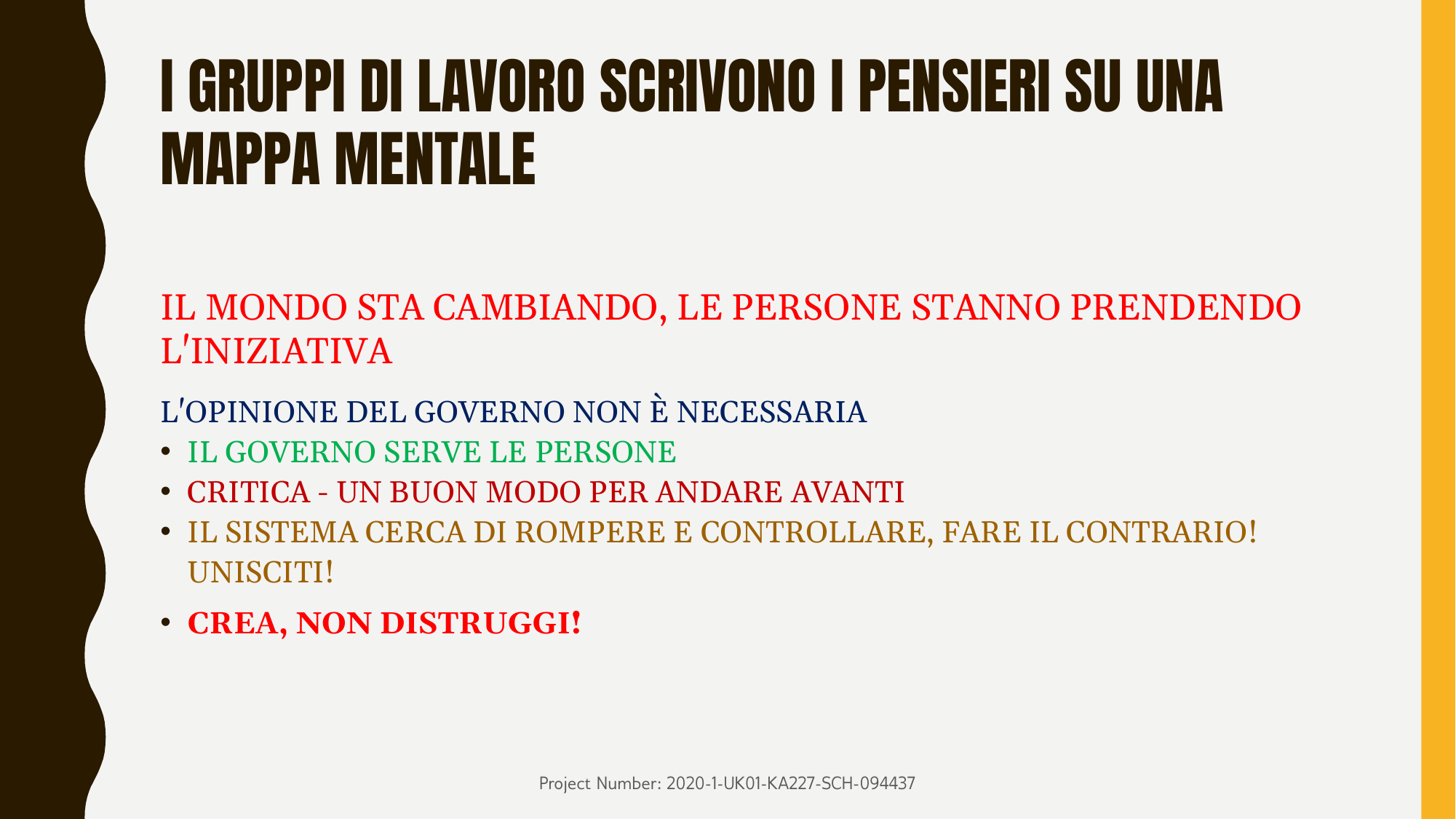

# I GRUPPI DI LAVORO SCRIVONO I PENSIERI SU UNA MAPPA MENTALE

IL MONDO STA CAMBIANDO, LE PERSONE STANNO PRENDENDO L'INIZIATIVA
L'OPINIONE DEL GOVERNO NON È NECESSARIA
IL GOVERNO SERVE LE PERSONE
CRITICA - UN BUON MODO PER ANDARE AVANTI
IL SISTEMA CERCA DI ROMPERE E CONTROLLARE, FARE IL CONTRARIO! UNISCITI!
CREA, NON DISTRUGGI!
Project Number: 2020-1-UK01-KA227-SCH-094437